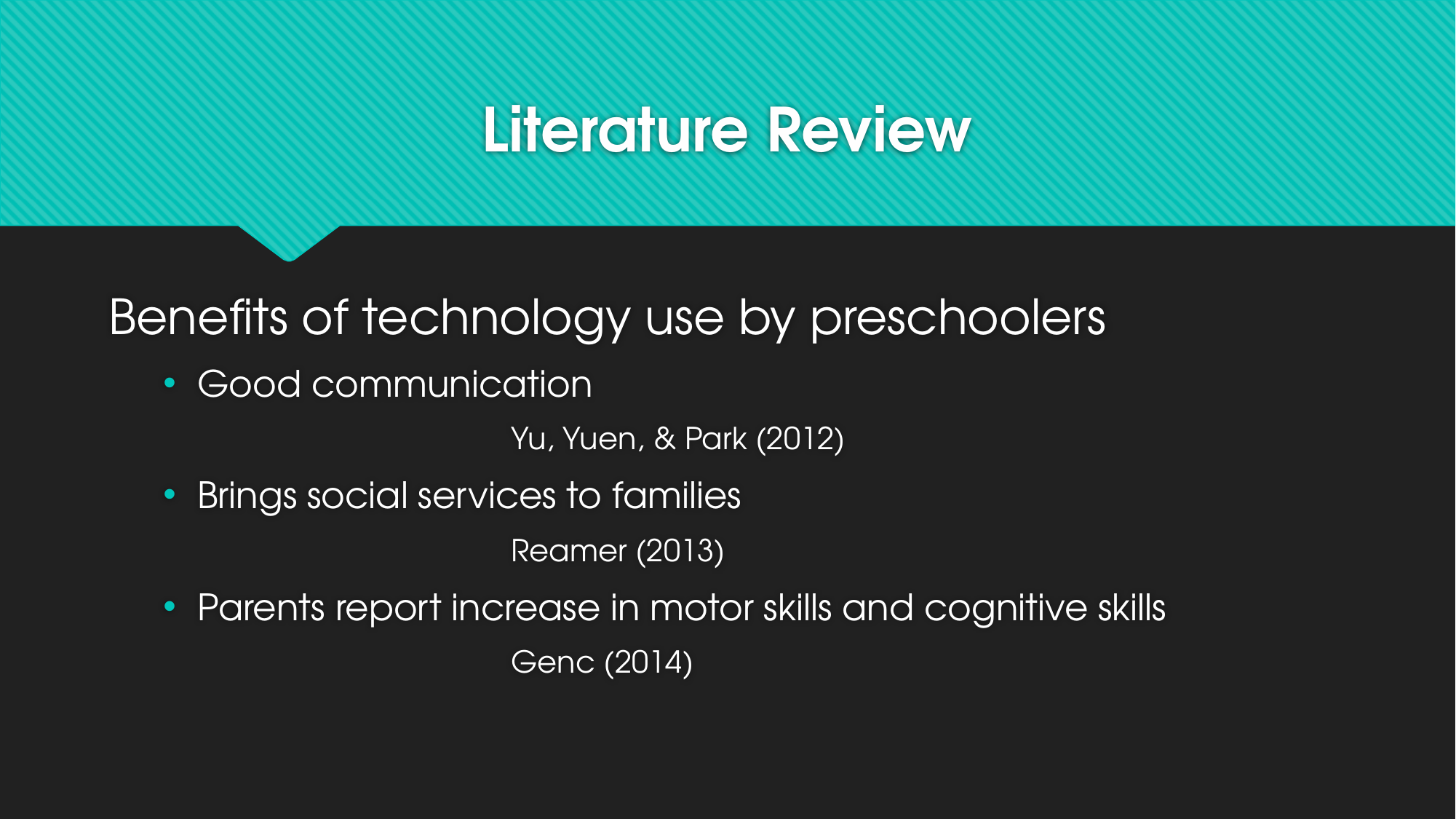

# Literature Review
Benefits of technology use by preschoolers
Good communication
Yu, Yuen, & Park (2012)
Brings social services to families
Reamer (2013)
Parents report increase in motor skills and cognitive skills
Genc (2014)